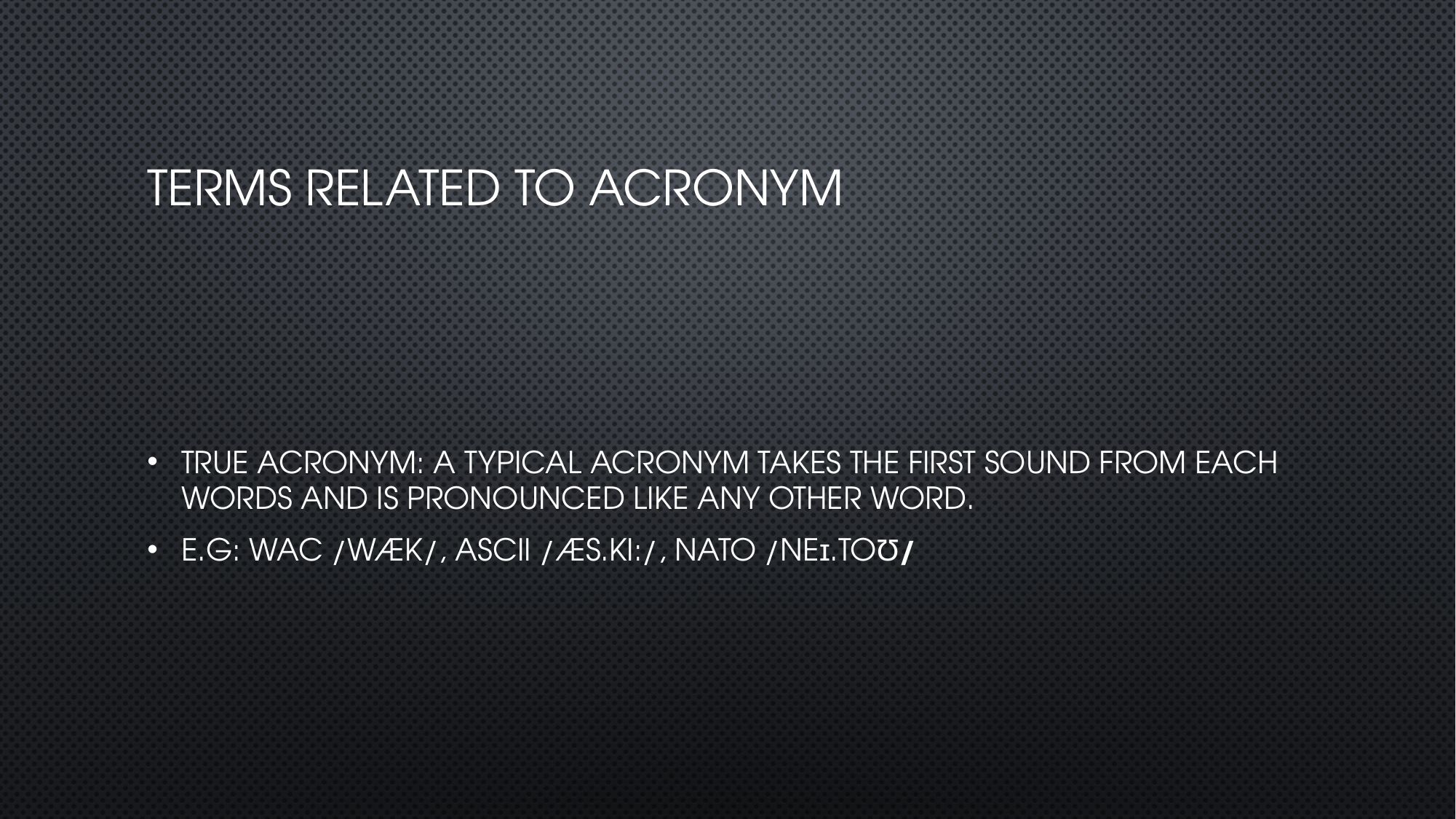

# Terms related to acronym
True Acronym: a typical acronym takes the first sound from each words and is pronounced like any other word.
e.g: WAC /wæk/, ASCII /æs.ki:/, NATO /neɪ.toʊ/